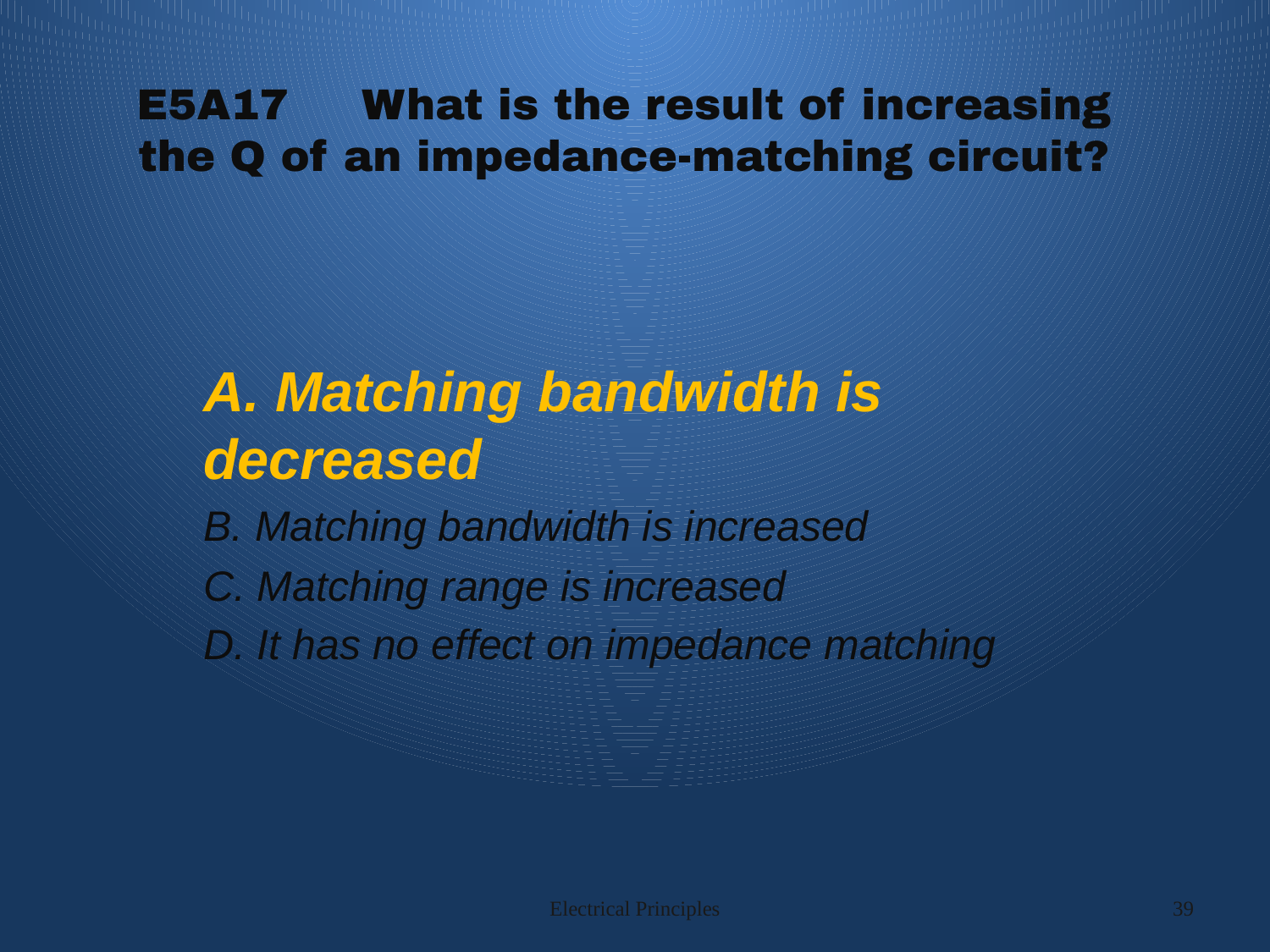

# E5A17     What is the result of increasing the Q of an impedance-matching circuit?
A. Matching bandwidth is decreased
B. Matching bandwidth is increased
C. Matching range is increased
D. It has no effect on impedance matching

Electrical Principles
39